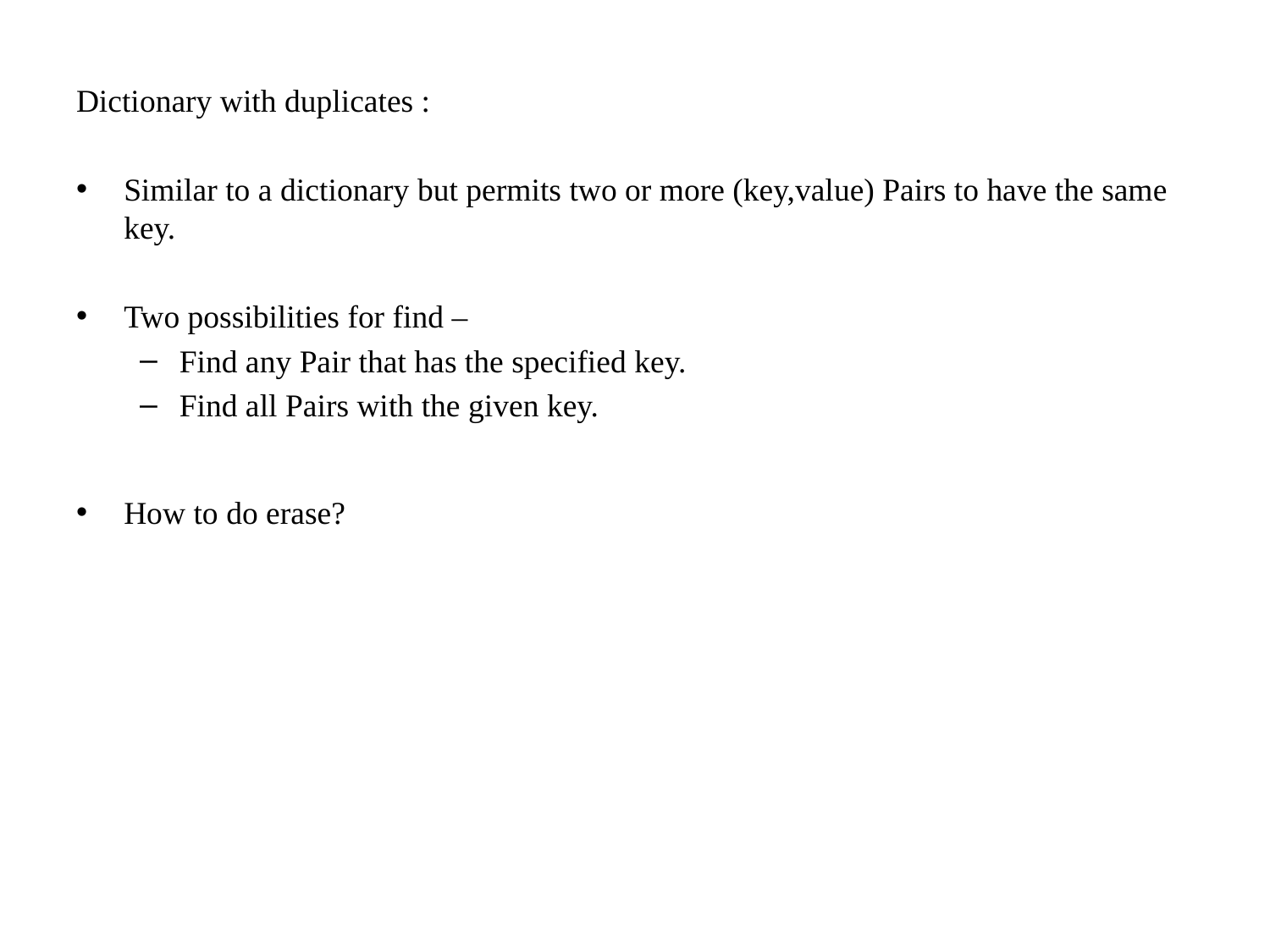

Dictionary with duplicates :

Similar to a dictionary but permits two or more (key,value) Pairs to have the same key.

Two possibilities for find –
Find any Pair that has the specified key.
Find all Pairs with the given key.

How to do erase?